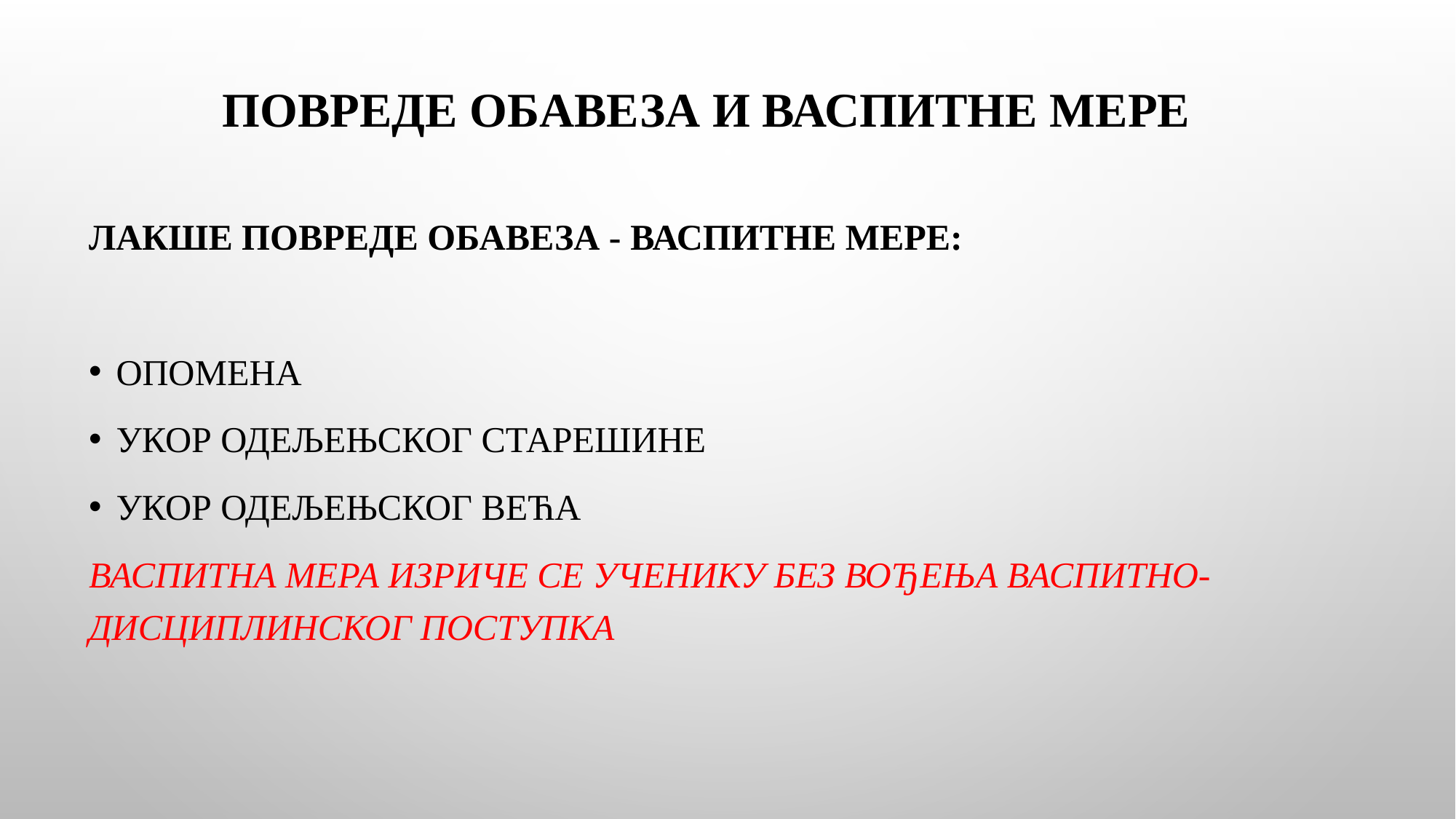

# Повреде обавеза и васпитне мере
Лакше повреде обавеза - васпитне мере:

опомена
укор одељењског старешине
укор одељењског већа
Васпитна мера изриче се ученику без вођења васпитно-дисциплинског поступка